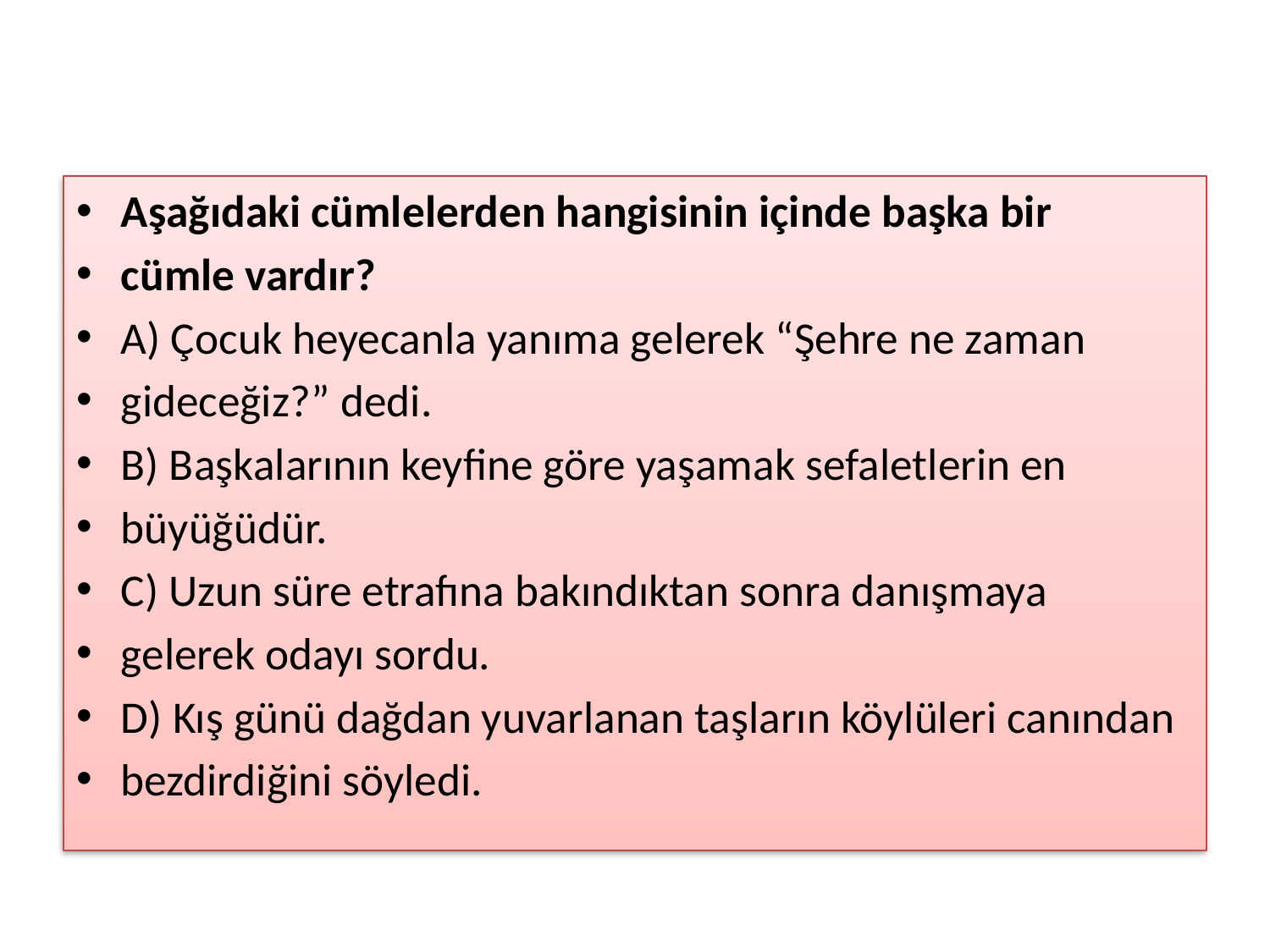

#
Aşağıdaki cümlelerden hangisinin içinde başka bir
cümle vardır?
A) Çocuk heyecanla yanıma gelerek “Şehre ne zaman
gideceğiz?” dedi.
B) Başkalarının keyfine göre yaşamak sefaletlerin en
büyüğüdür.
C) Uzun süre etrafına bakındıktan sonra danışmaya
gelerek odayı sordu.
D) Kış günü dağdan yuvarlanan taşların köylüleri canından
bezdirdiğini söyledi.